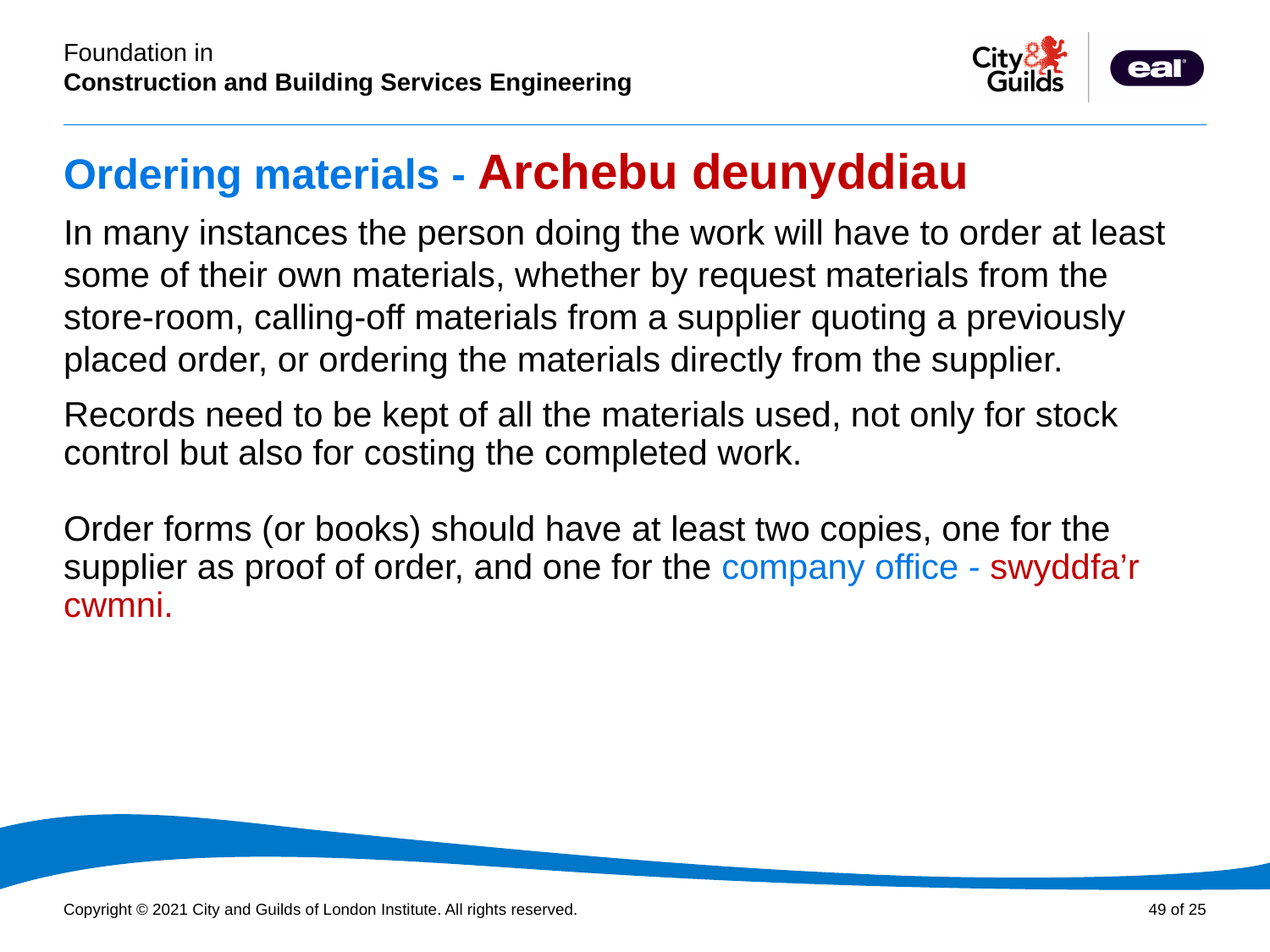

# Ordering materials - Archebu deunyddiau
In many instances the person doing the work will have to order at least some of their own materials, whether by request materials from the store-room, calling-off materials from a supplier quoting a previously placed order, or ordering the materials directly from the supplier.
Records need to be kept of all the materials used, not only for stock control but also for costing the completed work.

Order forms (or books) should have at least two copies, one for the supplier as proof of order, and one for the company office - swyddfa’r cwmni.